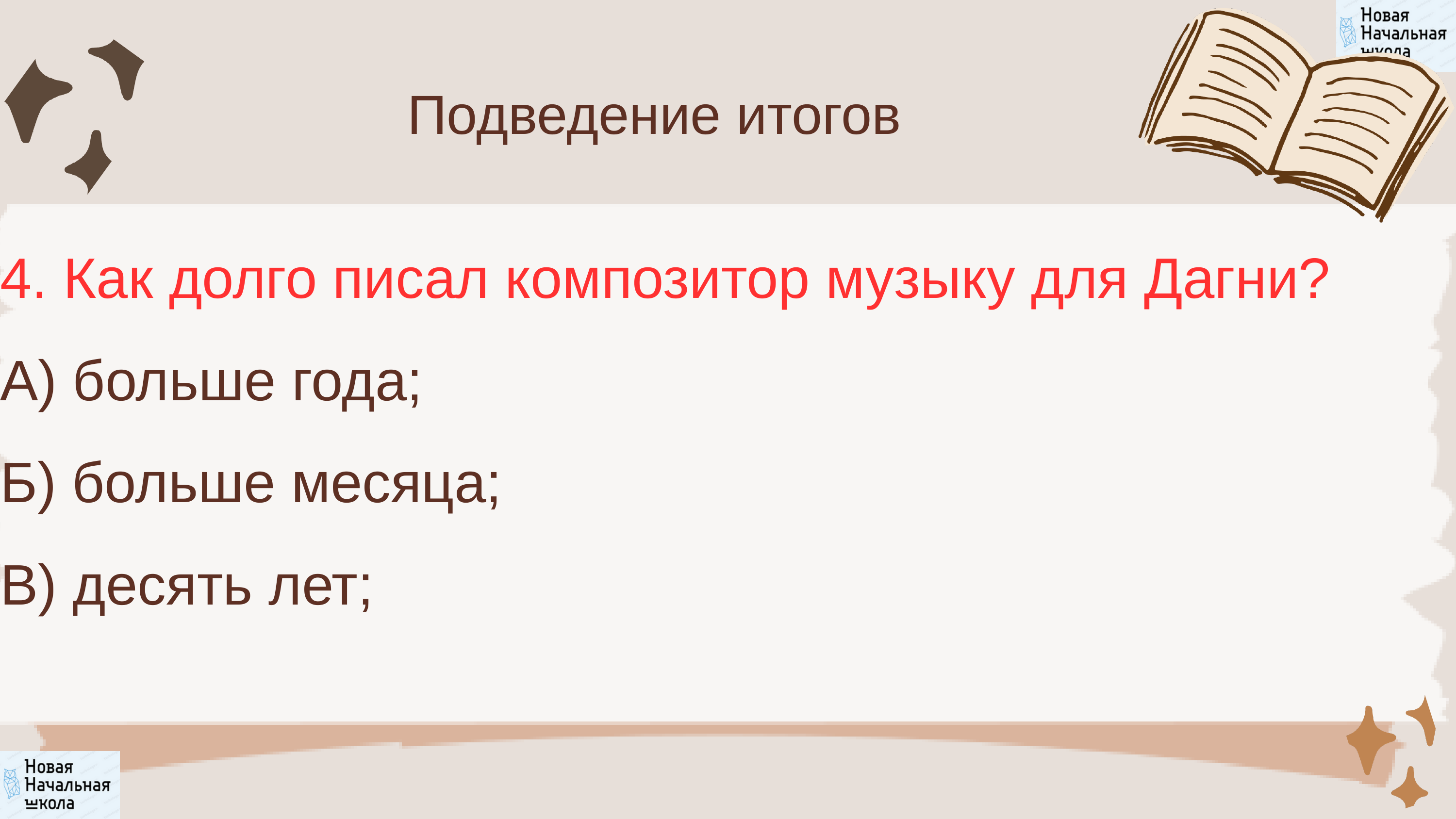

Подведение итогов

4. Как долго писал композитор музыку для Дагни?
А) больше года;
Б) больше месяца;
В) десять лет;